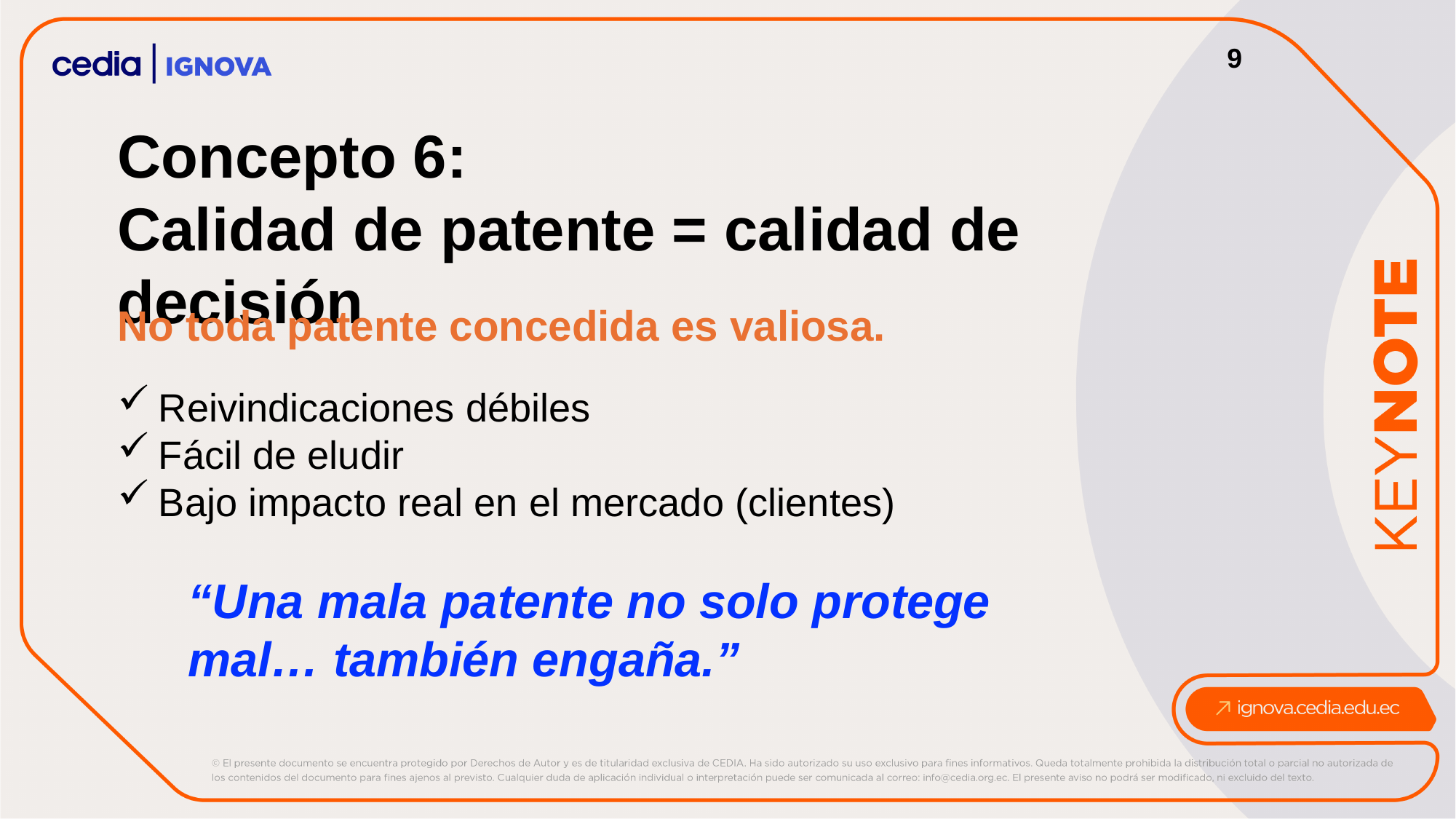

9
Concepto 6:
Calidad de patente = calidad de decisión
No toda patente concedida es valiosa.

Reivindicaciones débiles
Fácil de eludir
Bajo impacto real en el mercado (clientes)

“Una mala patente no solo protege mal… también engaña.”